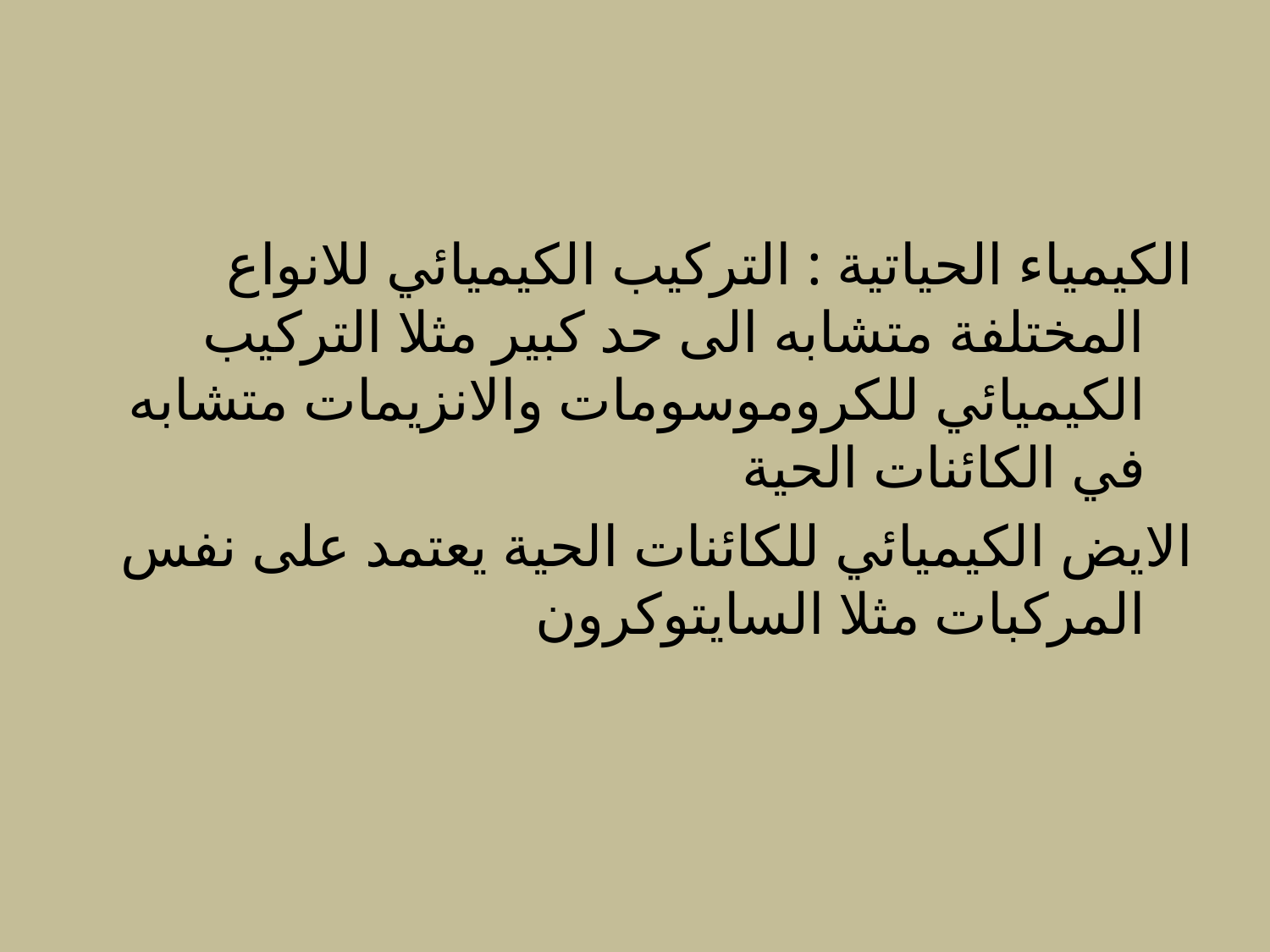

#
الكيمياء الحياتية : التركيب الكيميائي للانواع المختلفة متشابه الى حد كبير مثلا التركيب الكيميائي للكروموسومات والانزيمات متشابه في الكائنات الحية
الايض الكيميائي للكائنات الحية يعتمد على نفس المركبات مثلا السايتوكرون